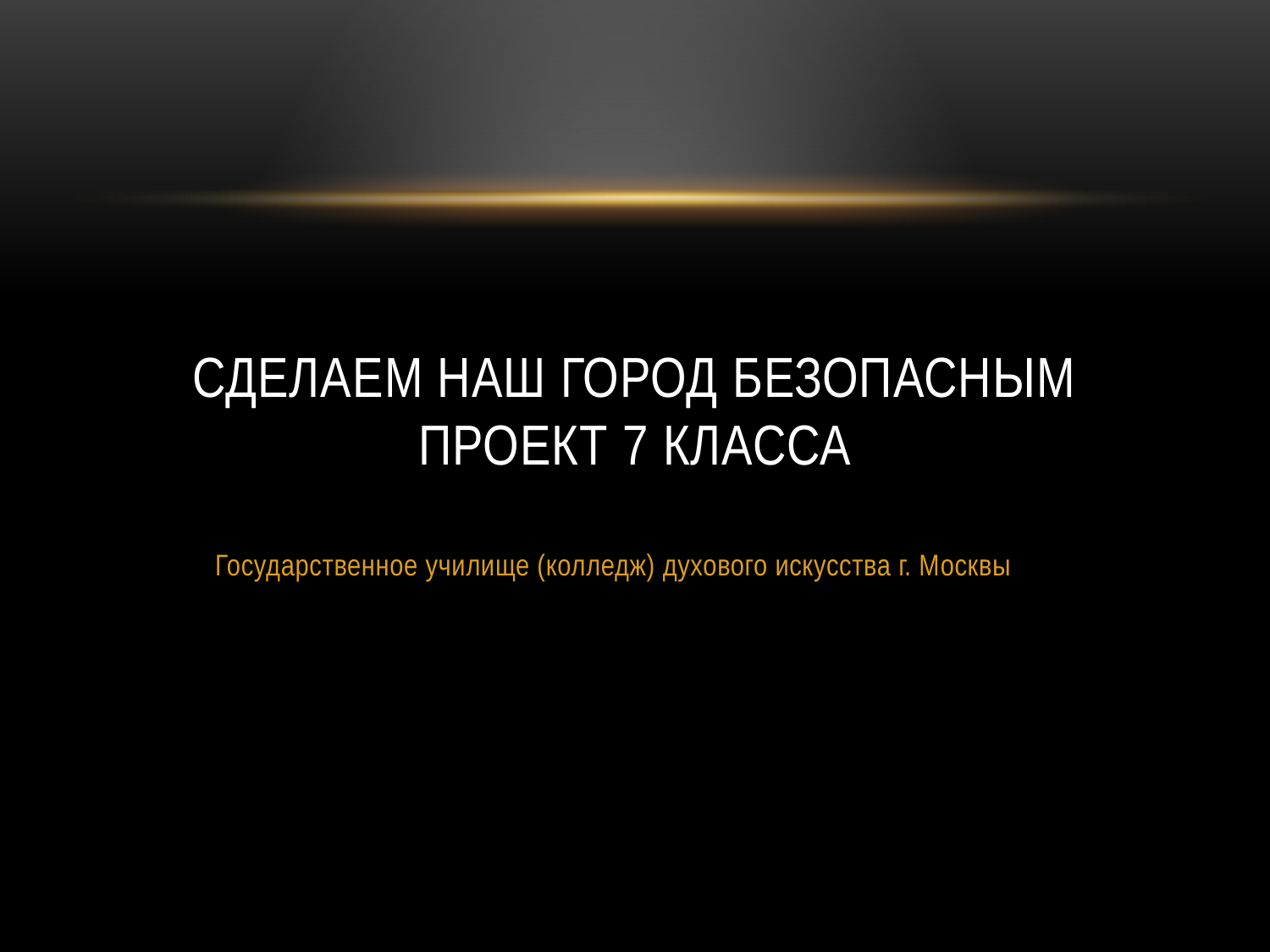

# Сделаем наш город безопасным проект 7 класса
Государственное училище (колледж) духового искусства г. Москвы